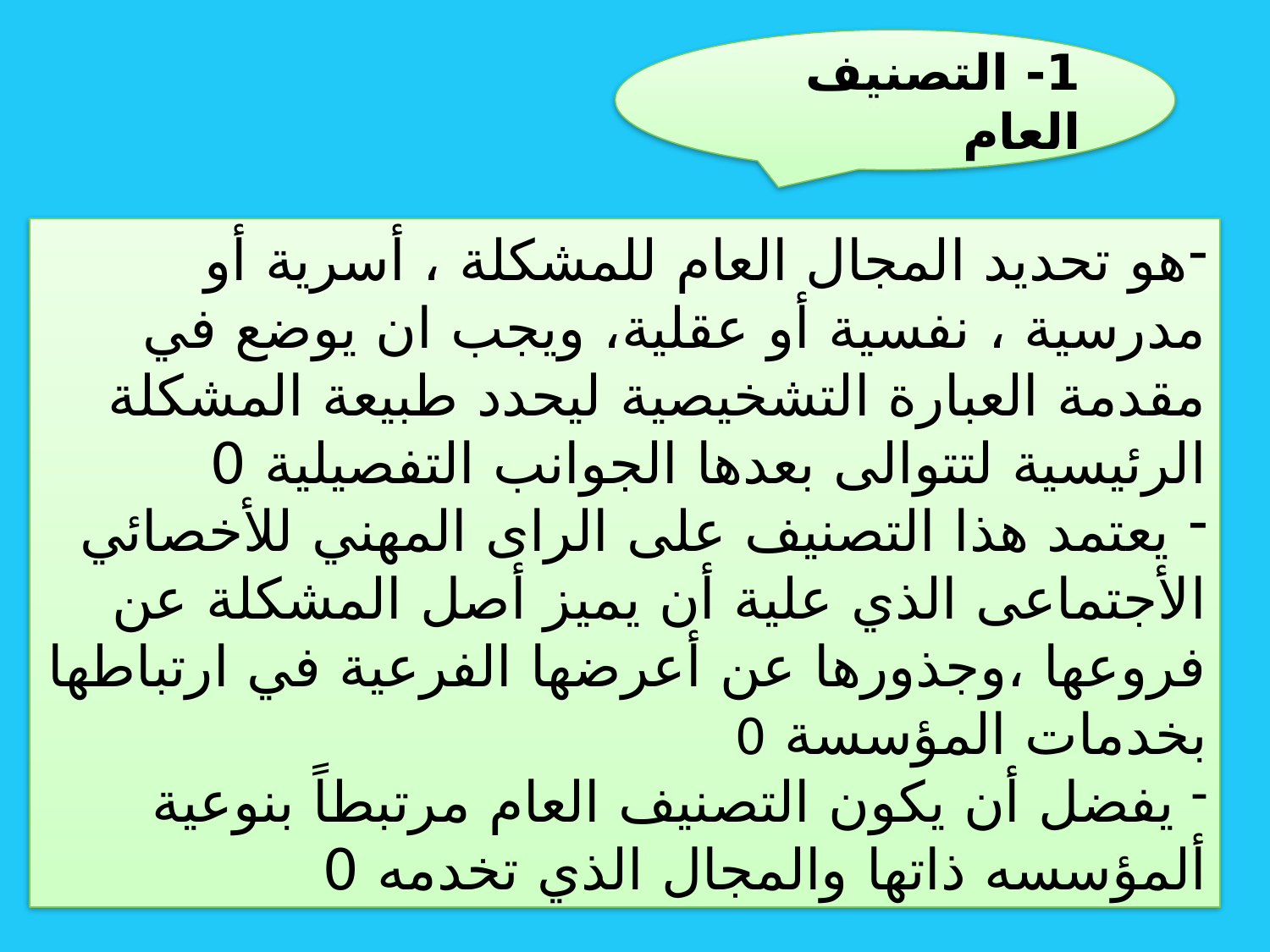

1- التصنيف العام
هو تحديد المجال العام للمشكلة ، أسرية أو مدرسية ، نفسية أو عقلية، ويجب ان يوضع في مقدمة العبارة التشخيصية ليحدد طبيعة المشكلة الرئيسية لتتوالى بعدها الجوانب التفصيلية 0
 يعتمد هذا التصنيف على الراى المهني للأخصائي الأجتماعى الذي علية أن يميز أصل المشكلة عن فروعها ،وجذورها عن أعرضها الفرعية في ارتباطها بخدمات المؤسسة 0
 يفضل أن يكون التصنيف العام مرتبطاً بنوعية ألمؤسسه ذاتها والمجال الذي تخدمه 0